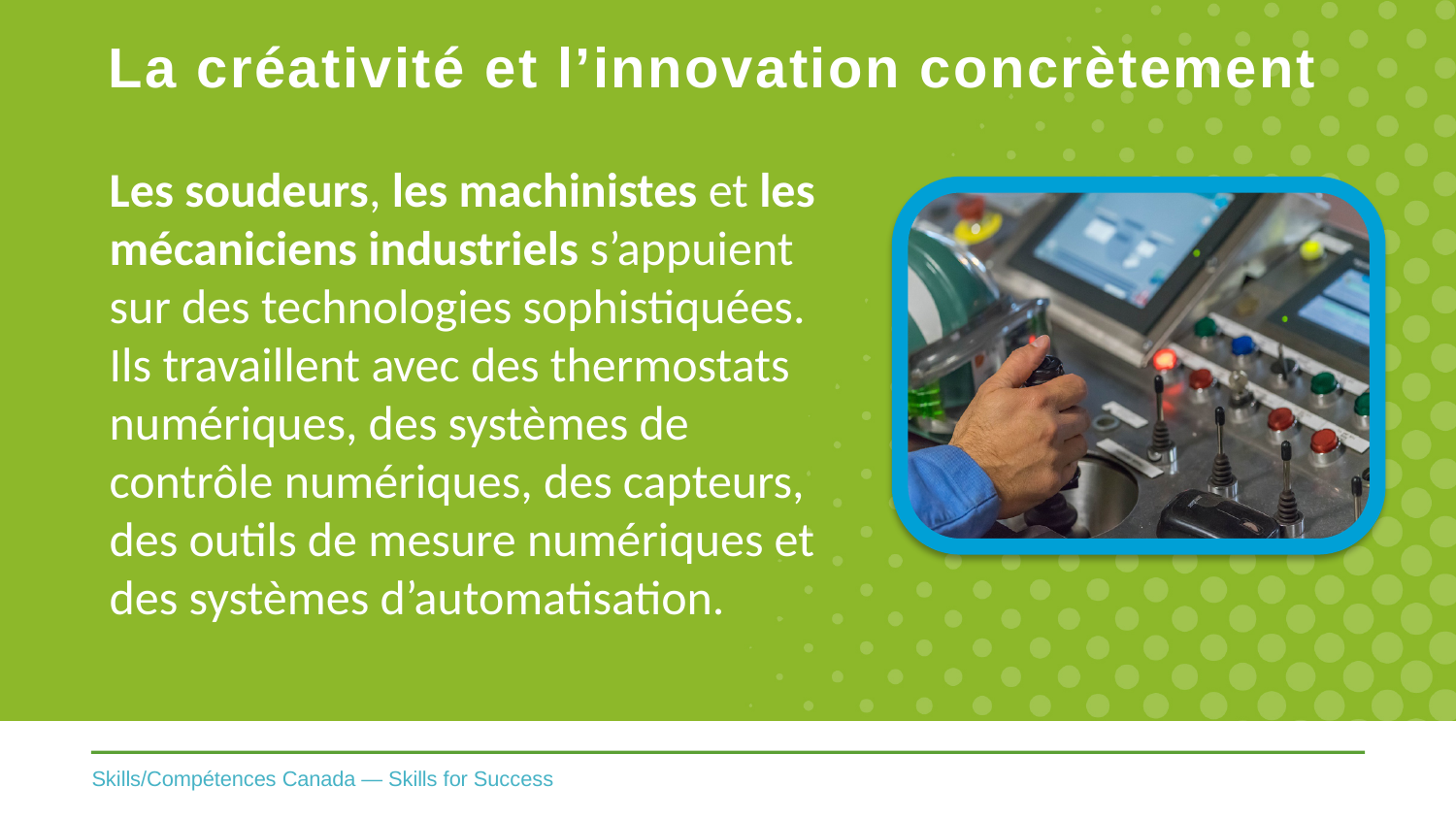

# La créativité et l’innovation concrètement
Les soudeurs, les machinistes et les mécaniciens industriels s’appuient sur des technologies sophistiquées. Ils travaillent avec des thermostats numériques, des systèmes de contrôle numériques, des capteurs, des outils de mesure numériques et des systèmes d’automatisation.